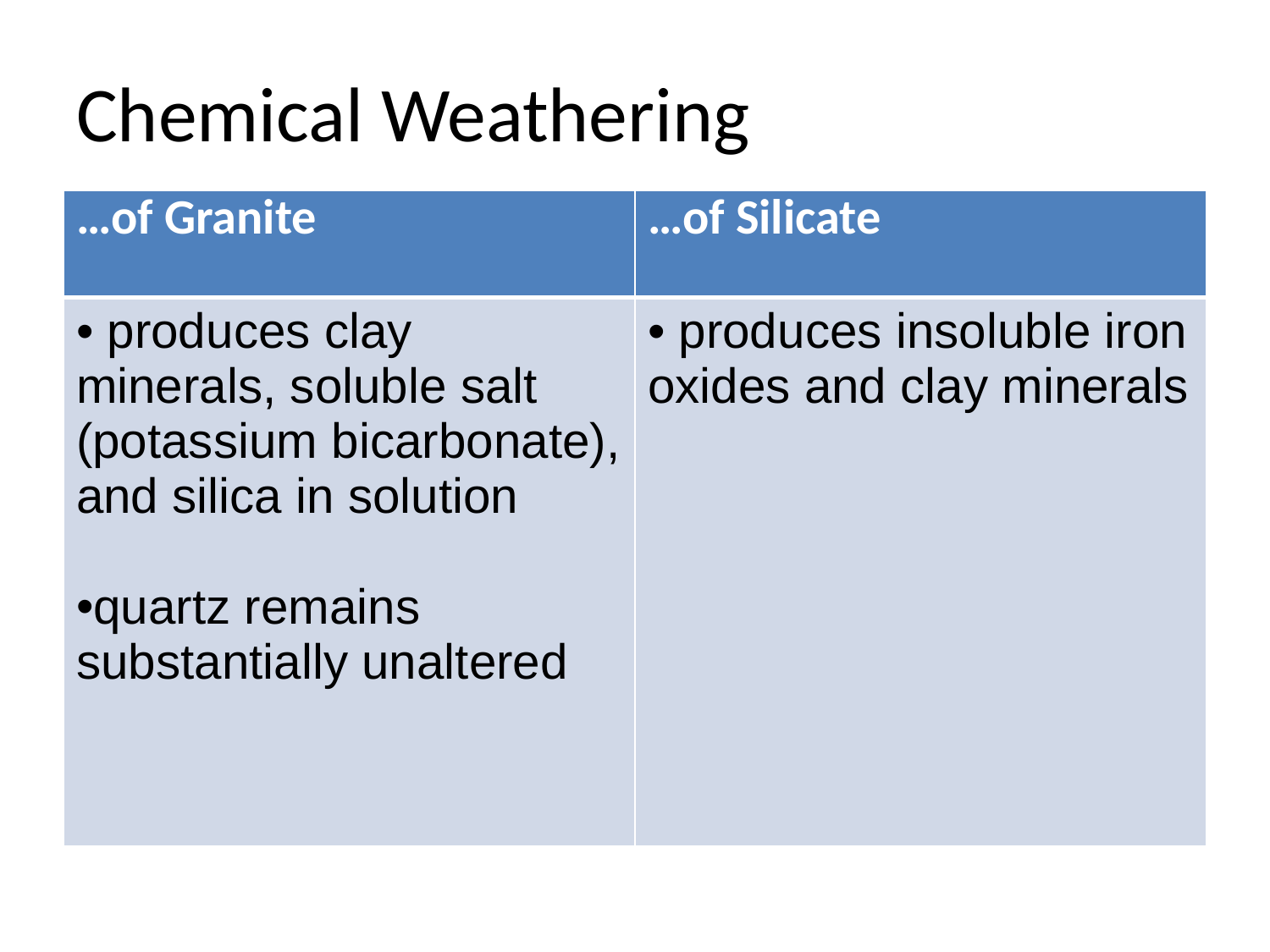

# Chemical Weathering
| …of Granite | …of Silicate |
| --- | --- |
| produces clay minerals, soluble salt (potassium bicarbonate), and silica in solution quartz remains substantially unaltered | produces insoluble iron oxides and clay minerals |